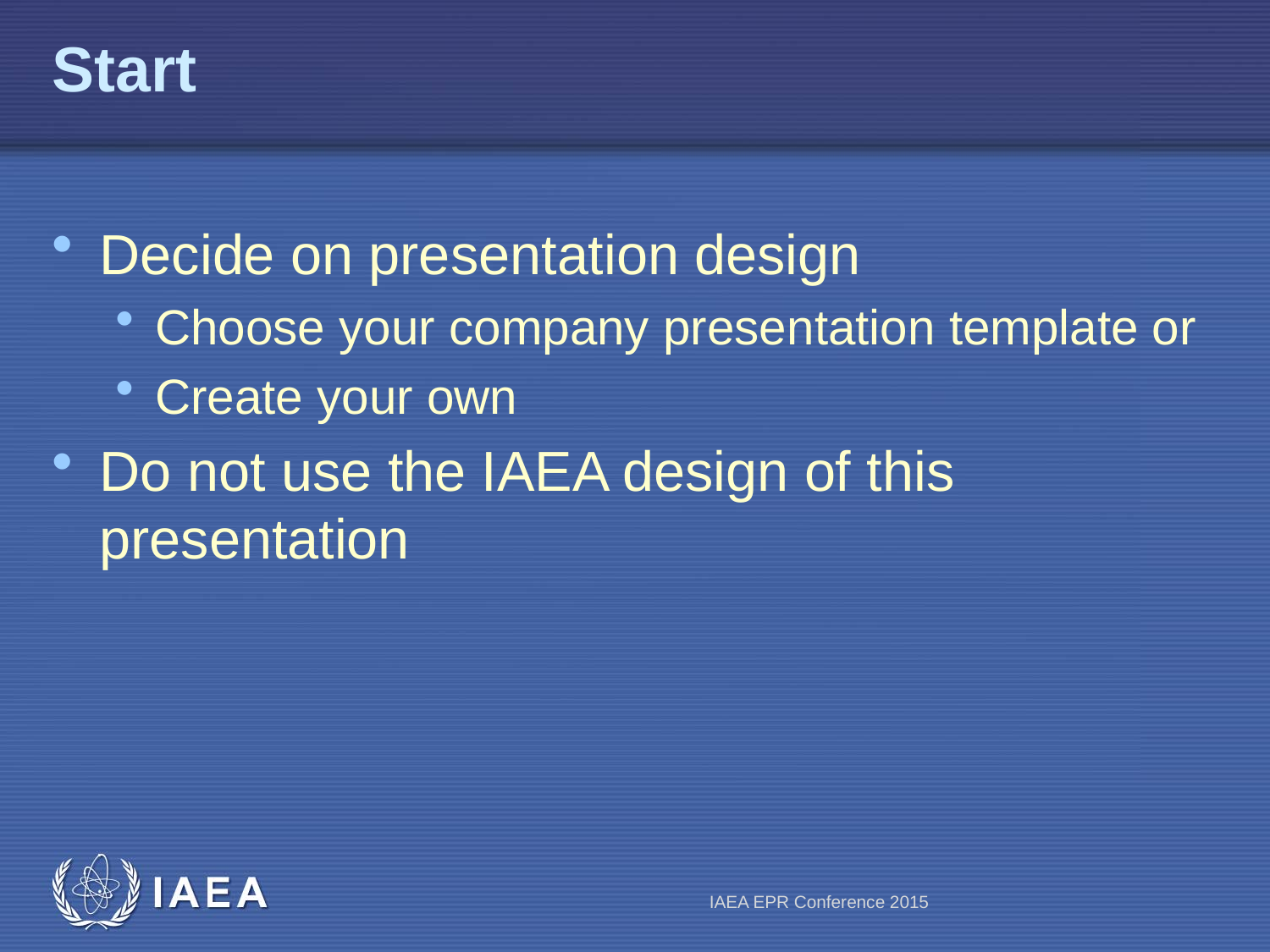

# Start
Decide on presentation design
Choose your company presentation template or
Create your own
Do not use the IAEA design of this presentation
IAEA EPR Conference 2015